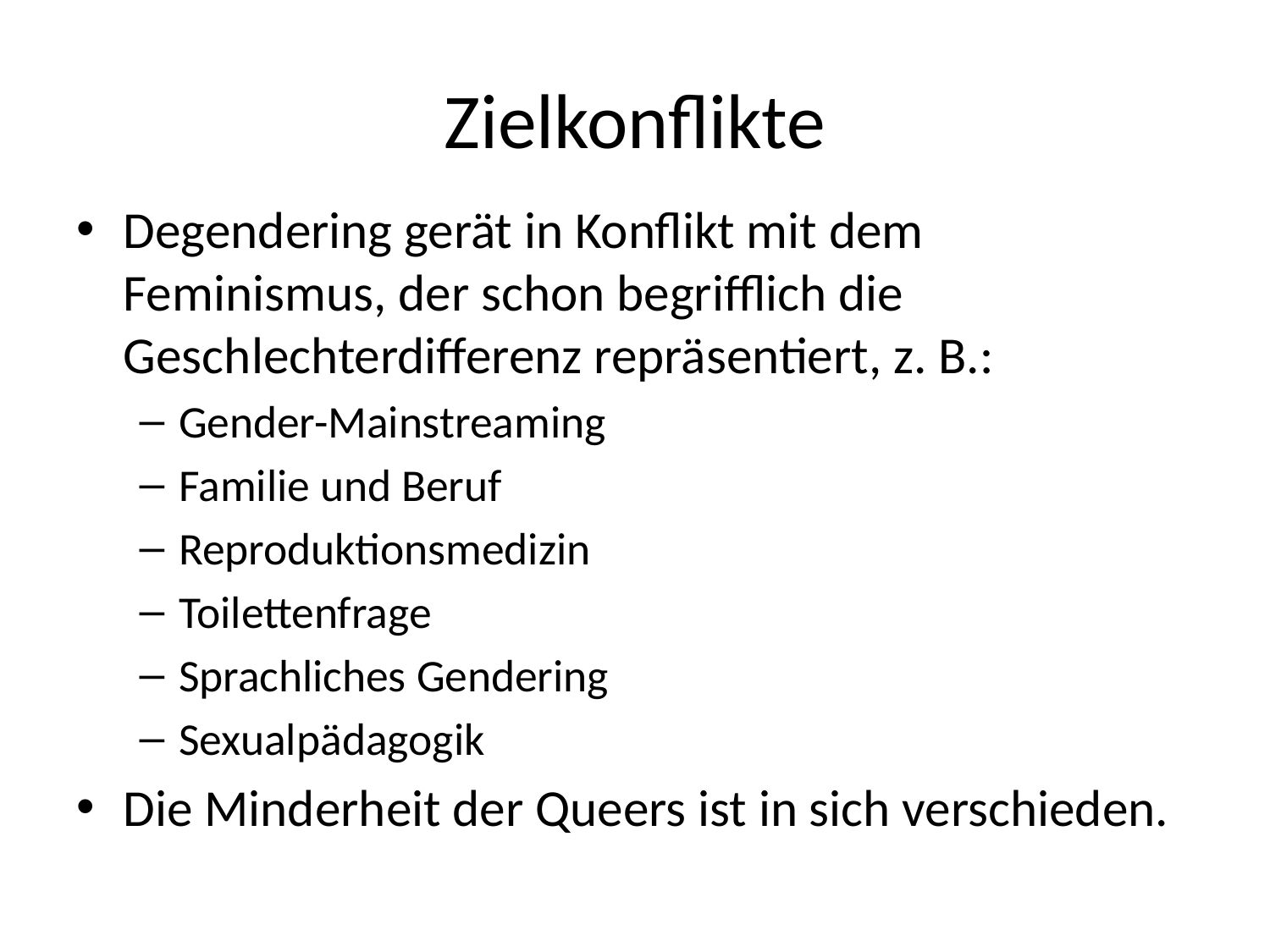

# Zielkonflikte
Degendering gerät in Konflikt mit dem Feminismus, der schon begrifflich die Geschlechterdifferenz repräsentiert, z. B.:
Gender-Mainstreaming
Familie und Beruf
Reproduktionsmedizin
Toilettenfrage
Sprachliches Gendering
Sexualpädagogik
Die Minderheit der Queers ist in sich verschieden.